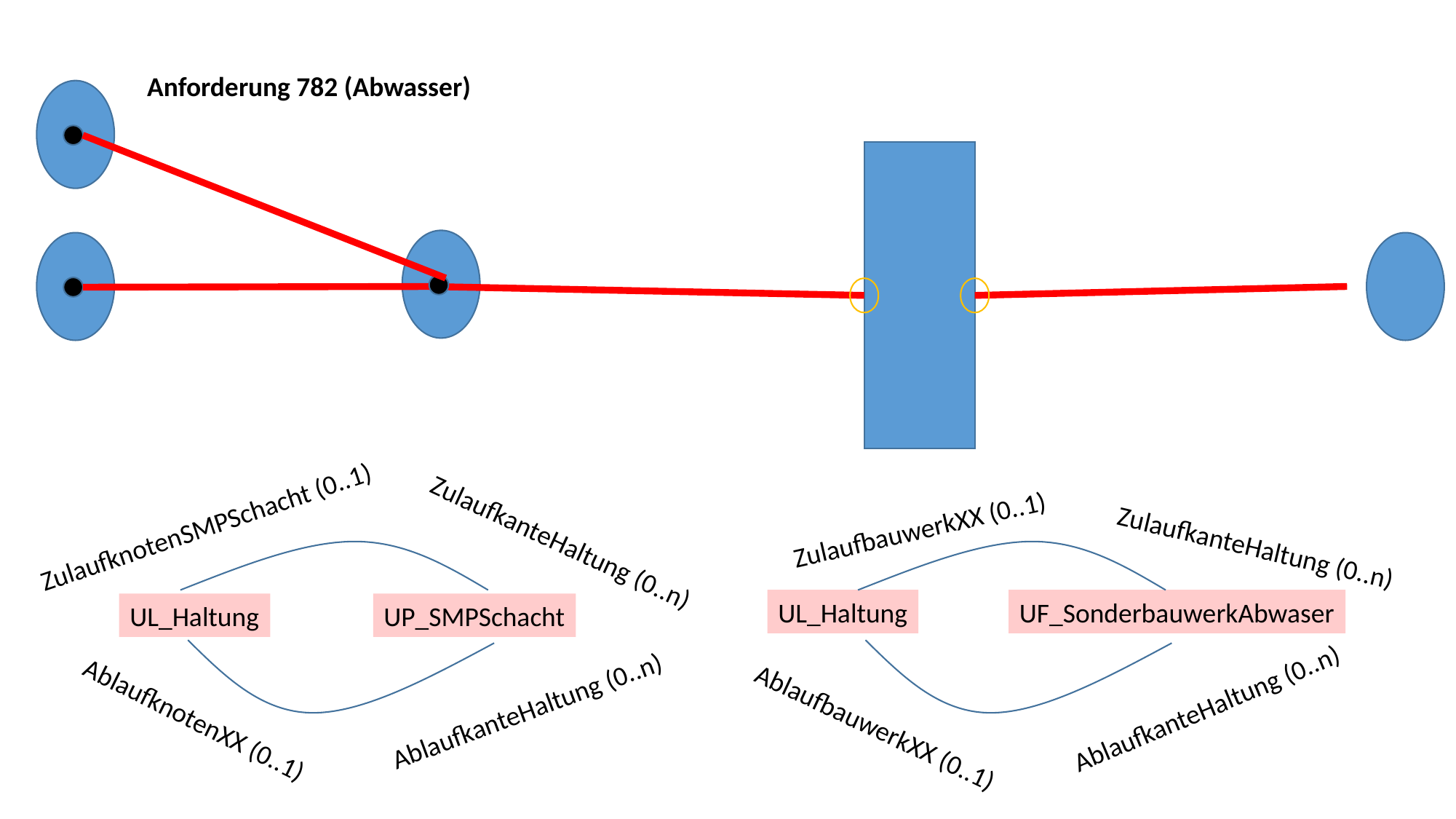

Anforderung 782 (Abwasser)

ZulaufknotenSMPSchacht (0..1)
ZulaufbauwerkXX (0..1)
ZulaufkanteHaltung (0..n)
ZulaufkanteHaltung (0..n)

UL_Haltung
UF_SonderbauwerkAbwaser
UL_Haltung
UP_SMPSchacht

AblaufkanteHaltung (0..n)
AblaufkanteHaltung (0..n)
AblaufknotenXX (0..1)
AblaufbauwerkXX (0..1)